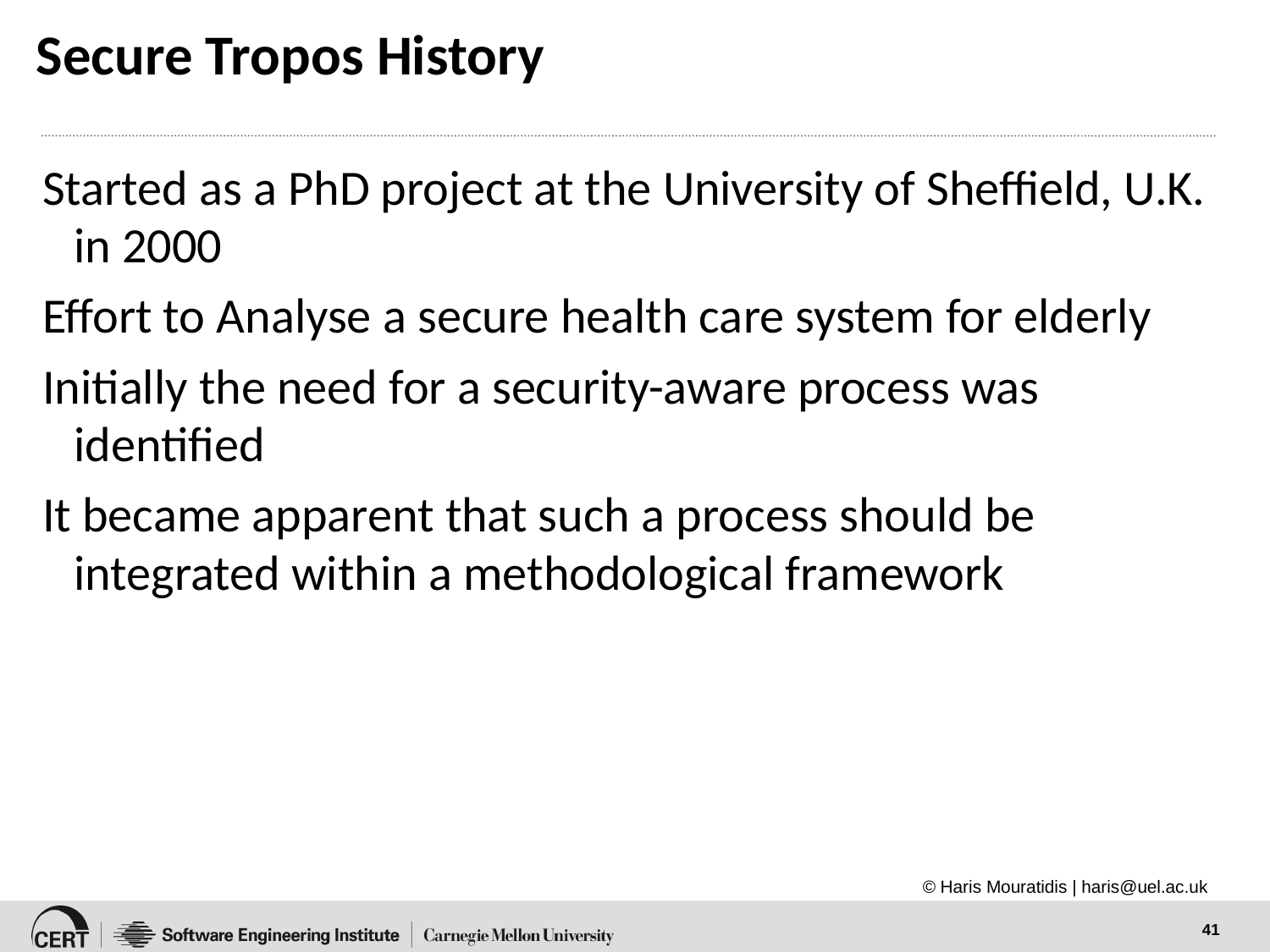

# Secure Tropos History
Started as a PhD project at the University of Sheffield, U.K. in 2000
Effort to Analyse a secure health care system for elderly
Initially the need for a security-aware process was identified
It became apparent that such a process should be integrated within a methodological framework

© Haris Mouratidis | haris@uel.ac.uk